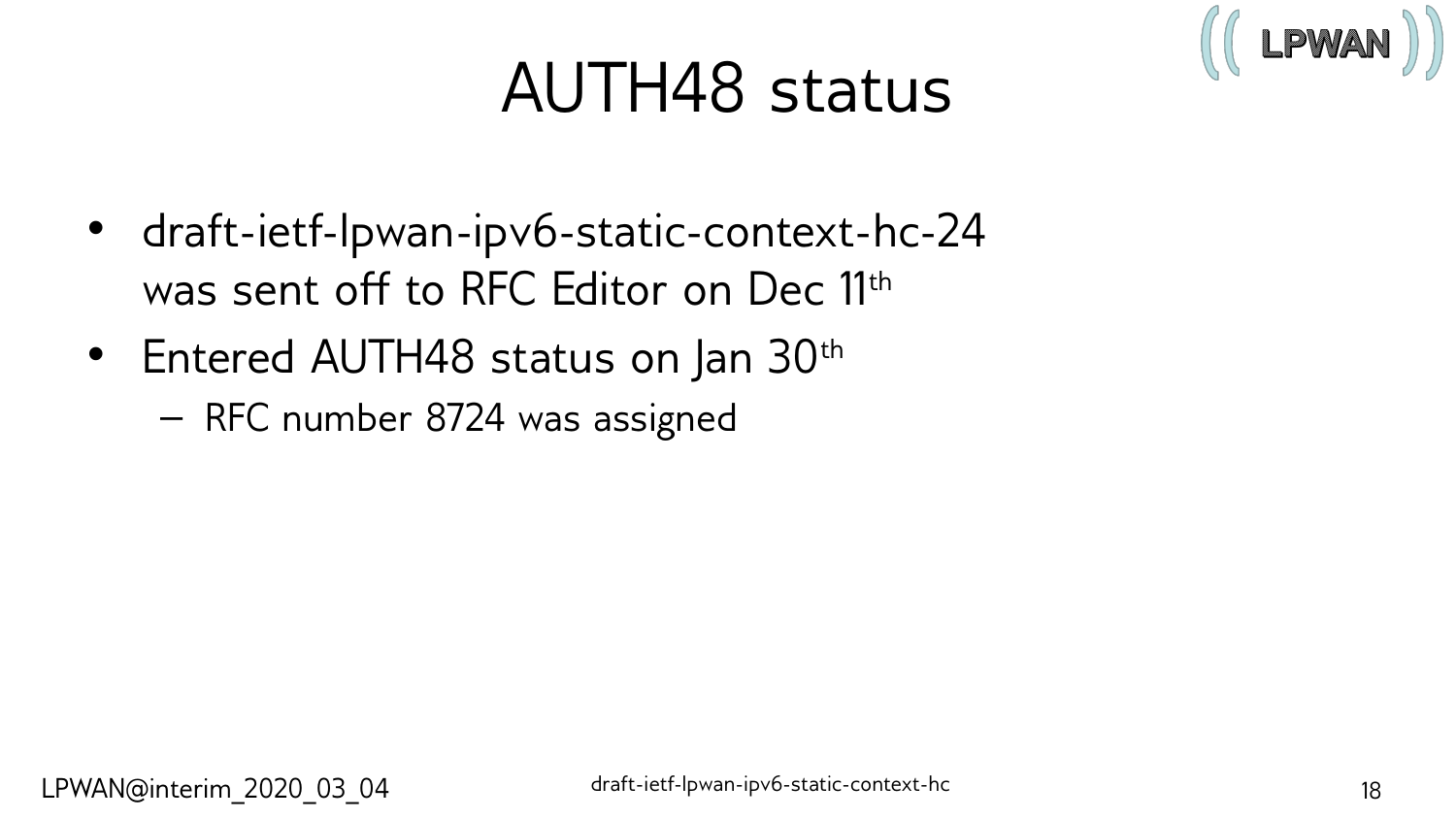

# AUTH48 status
draft-ietf-lpwan-ipv6-static-context-hc-24
was sent off to RFC Editor on Dec 11th
Entered AUTH48 status on Jan 30th
RFC number 8724 was assigned
18